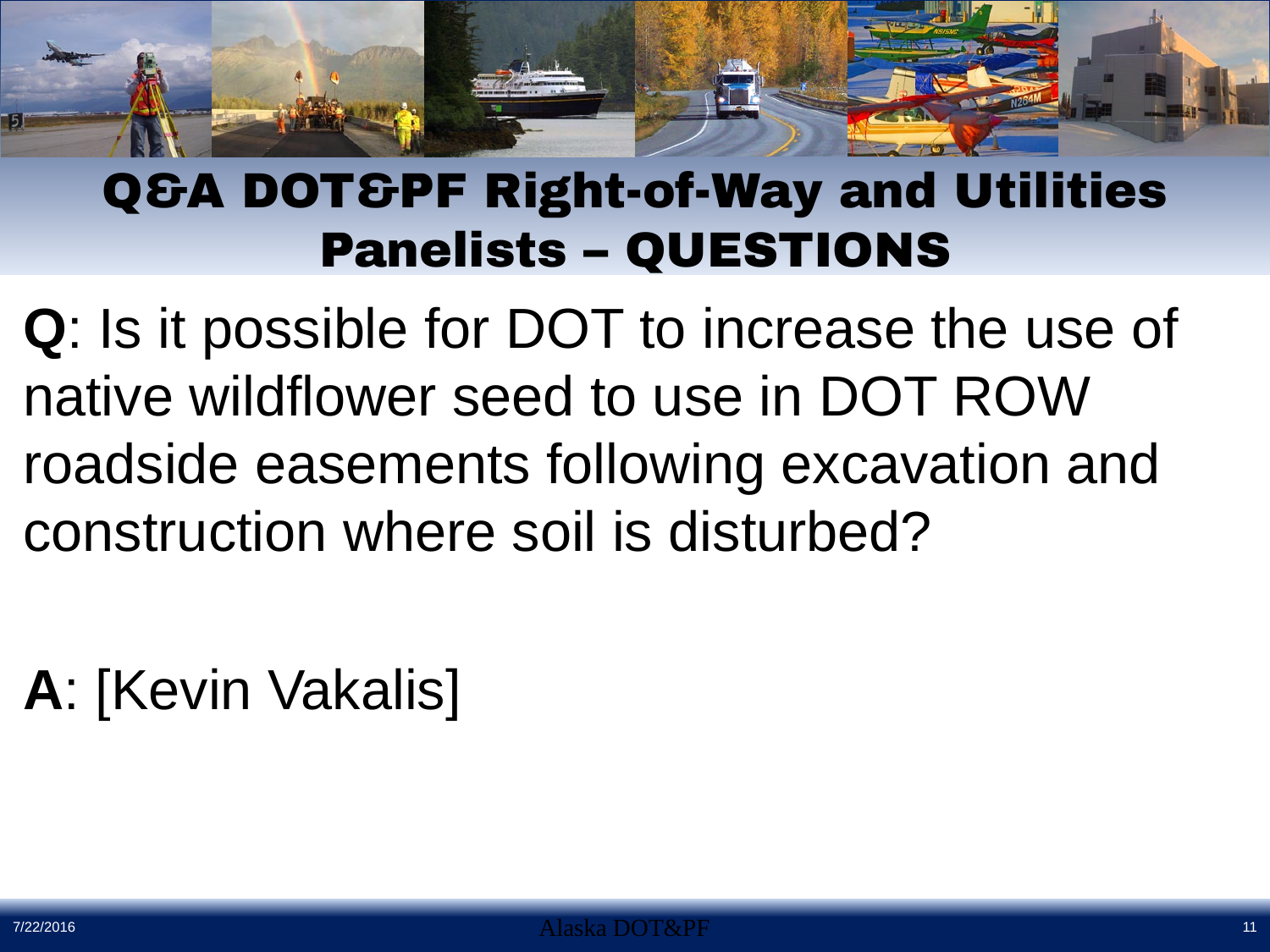

# Q&A DOT&PF Right-of-Way and Utilities Panelists – Questions
Q: Is it possible for DOT to increase the use of native wildflower seed to use in DOT ROW roadside easements following excavation and construction where soil is disturbed?

A: [Kevin Vakalis]
7/22/2016
Alaska DOT&PF
11